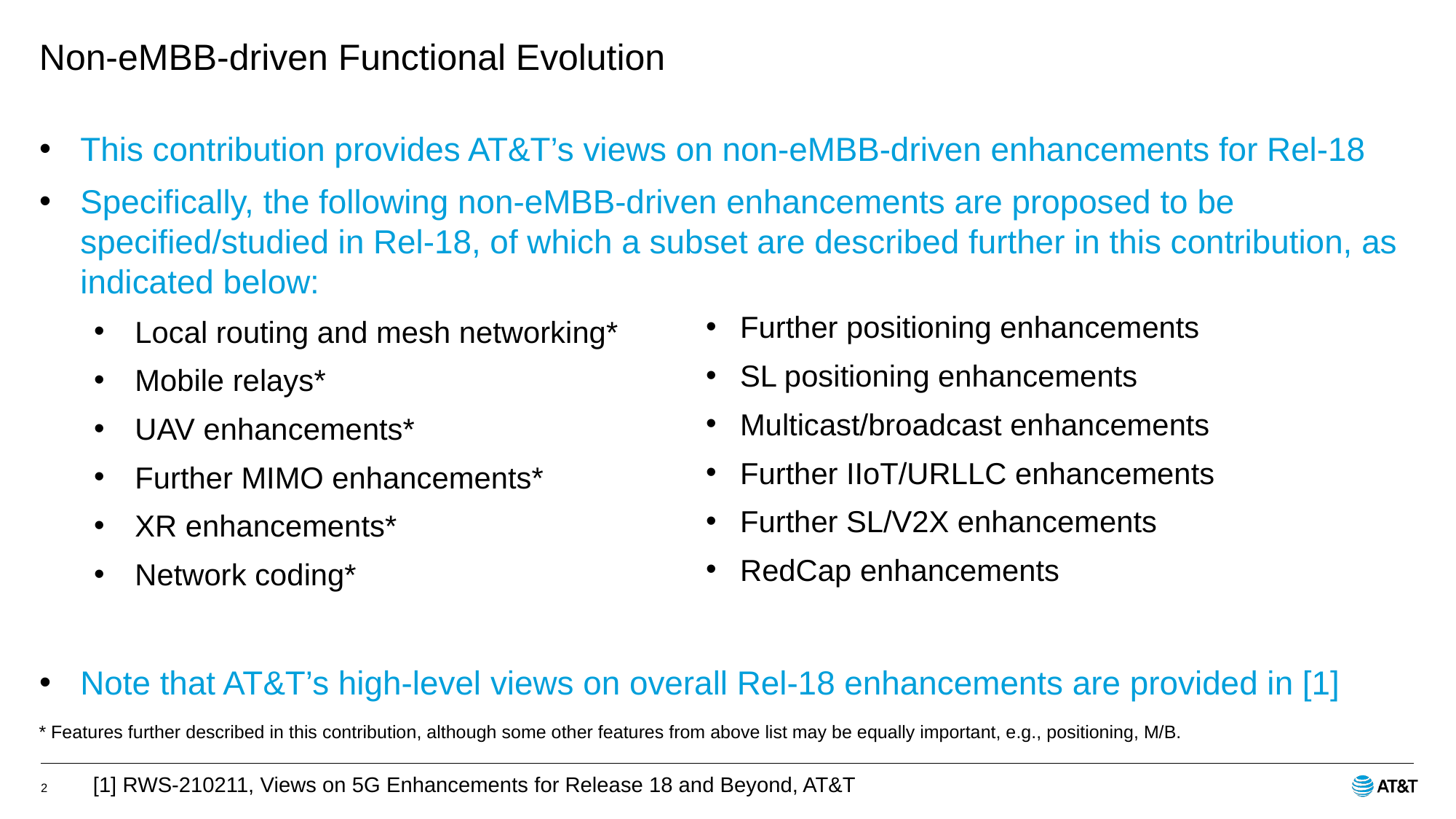

# Non-eMBB-driven Functional Evolution
This contribution provides AT&T’s views on non-eMBB-driven enhancements for Rel-18
Specifically, the following non-eMBB-driven enhancements are proposed to be specified/studied in Rel-18, of which a subset are described further in this contribution, as indicated below:
Local routing and mesh networking*
Mobile relays*
UAV enhancements*
Further MIMO enhancements*
XR enhancements*
Network coding*

Note that AT&T’s high-level views on overall Rel-18 enhancements are provided in [1]

Further positioning enhancements
SL positioning enhancements
Multicast/broadcast enhancements
Further IIoT/URLLC enhancements
Further SL/V2X enhancements
RedCap enhancements
* Features further described in this contribution, although some other features from above list may be equally important, e.g., positioning, M/B.
[1] RWS-210211, Views on 5G Enhancements for Release 18 and Beyond, AT&T